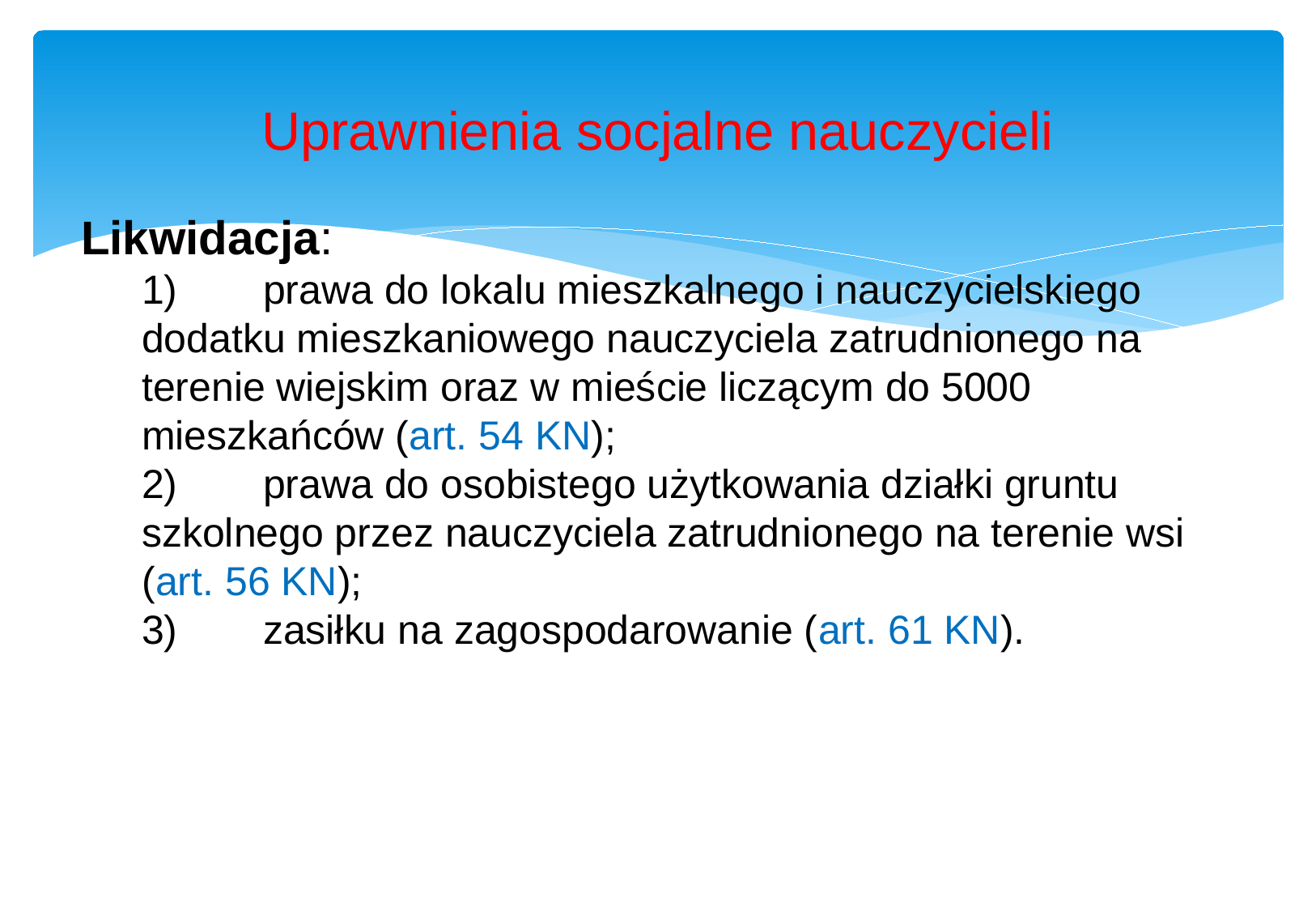

# Uprawnienia socjalne nauczycieli

Likwidacja:
1)	prawa do lokalu mieszkalnego i nauczycielskiego dodatku mieszkaniowego nauczyciela zatrudnionego na terenie wiejskim oraz w mieście liczącym do 5000 mieszkańców (art. 54 KN);
2)	prawa do osobistego użytkowania działki gruntu szkolnego przez nauczyciela zatrudnionego na terenie wsi (art. 56 KN);
3)	zasiłku na zagospodarowanie (art. 61 KN).